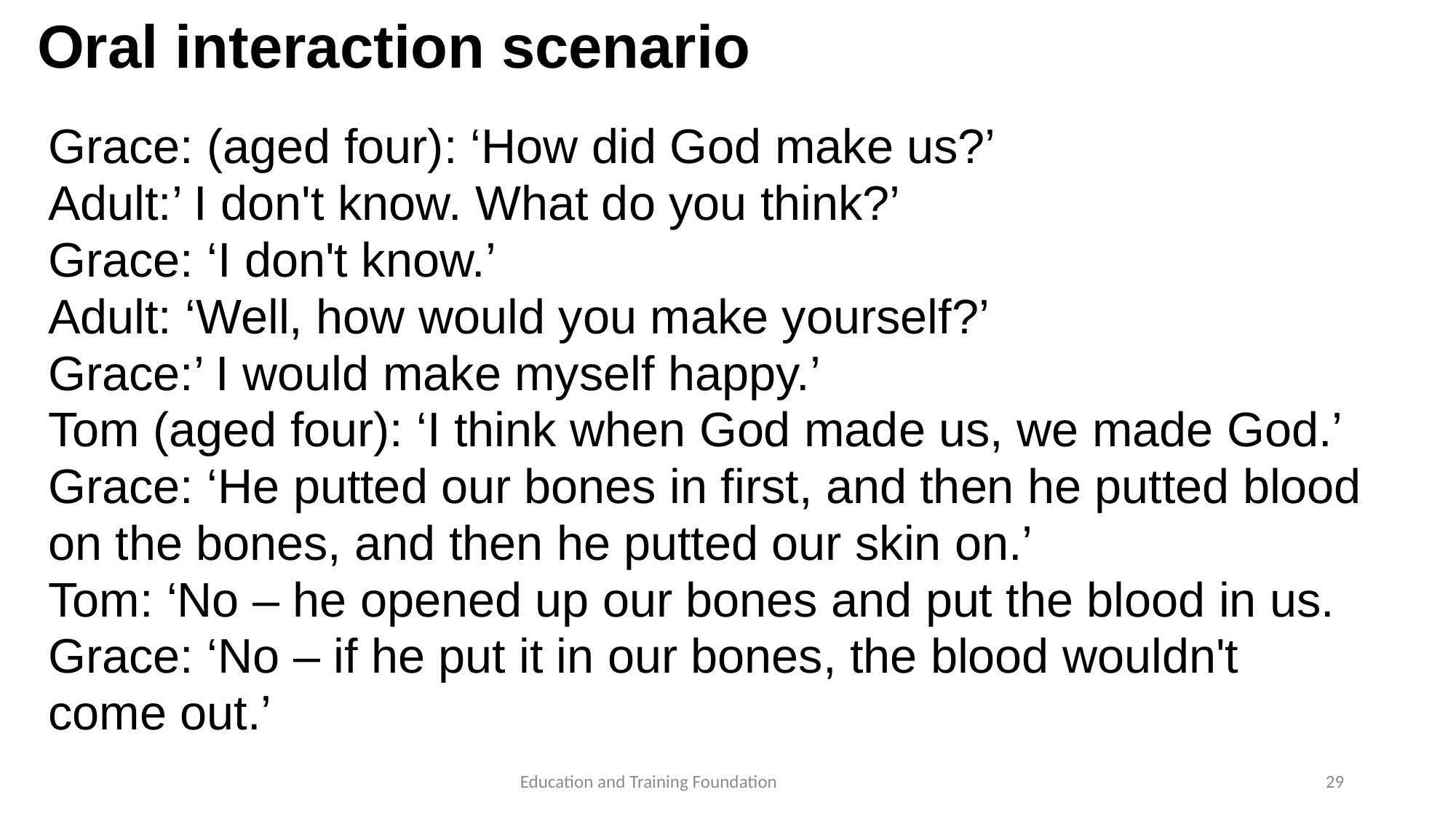

# Oral interaction scenario
Grace: (aged four): ‘How did God make us?’
Adult:’ I don't know. What do you think?’
Grace: ‘I don't know.’
Adult: ‘Well, how would you make yourself?’
Grace:’ I would make myself happy.’
Tom (aged four): ‘I think when God made us, we made God.’
Grace: ‘He putted our bones in first, and then he putted blood on the bones, and then he putted our skin on.’
Tom: ‘No – he opened up our bones and put the blood in us.
Grace: ‘No – if he put it in our bones, the blood wouldn't come out.’
29
Education and Training Foundation